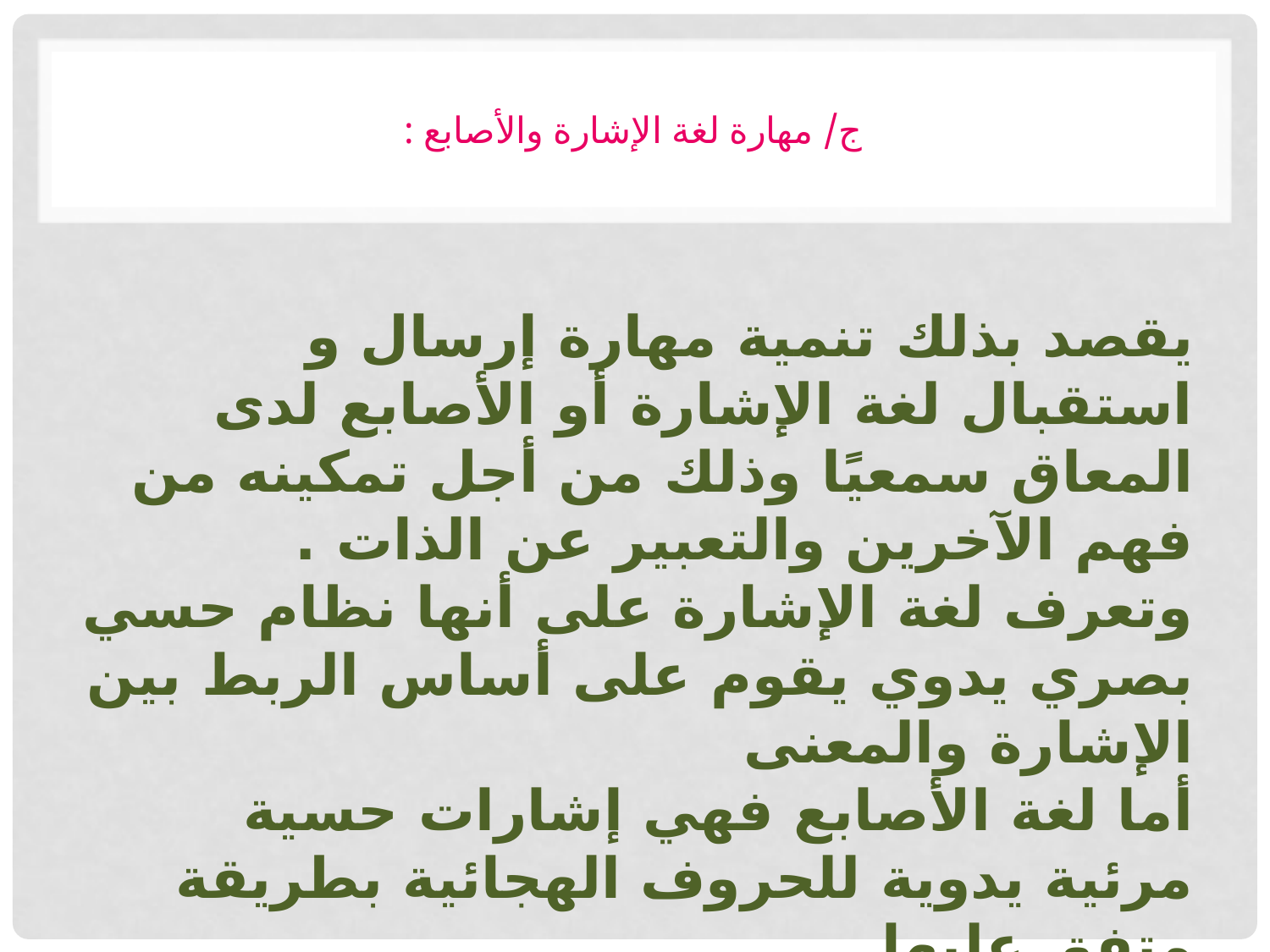

# ج/ مهارة لغة الإشارة والأصابع :

يقصد بذلك تنمية مهارة إرسال و استقبال لغة الإشارة أو الأصابع لدى المعاق سمعيًا وذلك من أجل تمكينه من فهم الآخرين والتعبير عن الذات .
وتعرف لغة الإشارة على أنها نظام حسي بصري يدوي يقوم على أساس الربط بين الإشارة والمعنى
أما لغة الأصابع فهي إشارات حسية مرئية يدوية للحروف الهجائية بطريقة متفق عليها